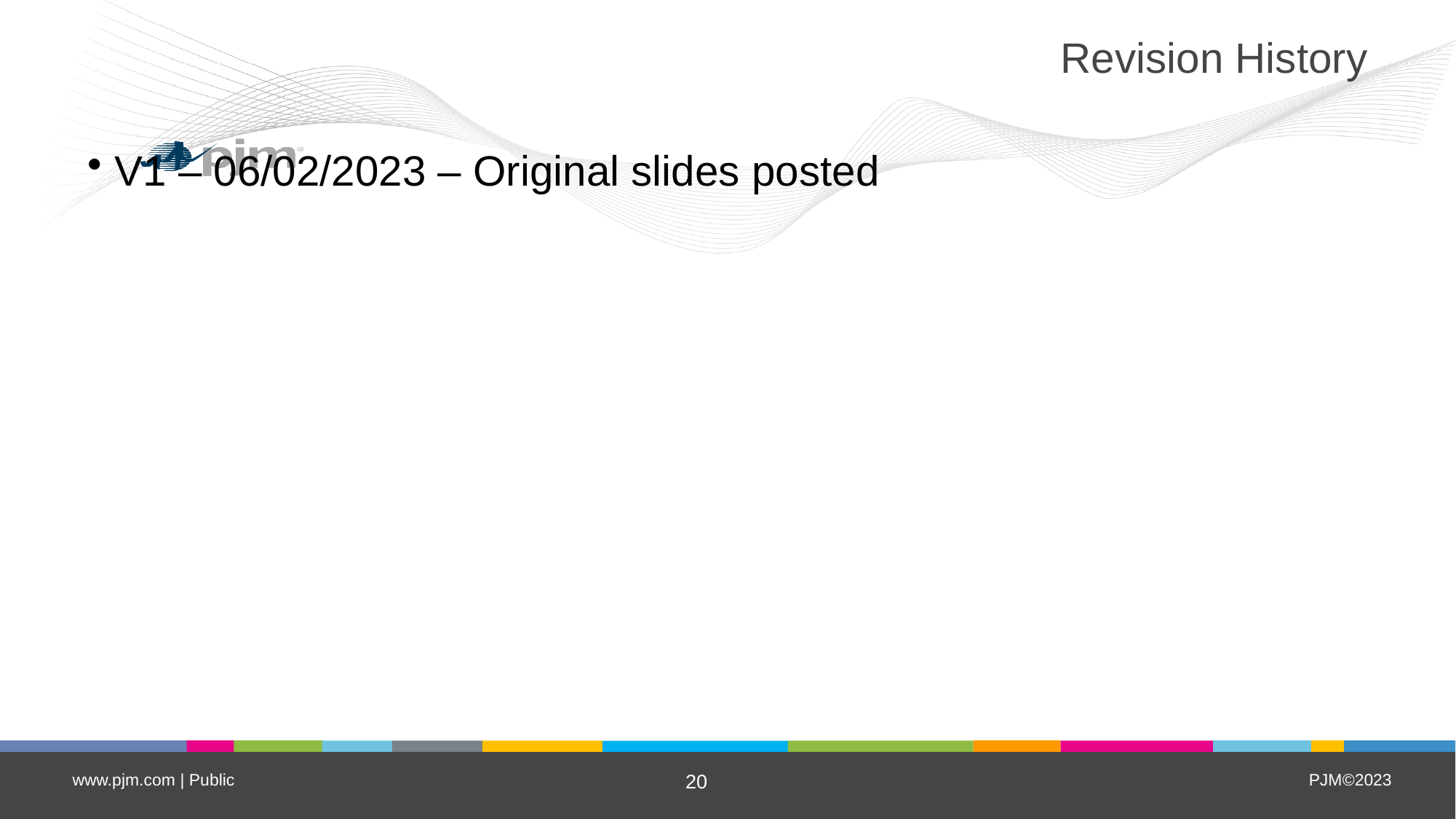

# Revision History
V1 – 06/02/2023 – Original slides posted